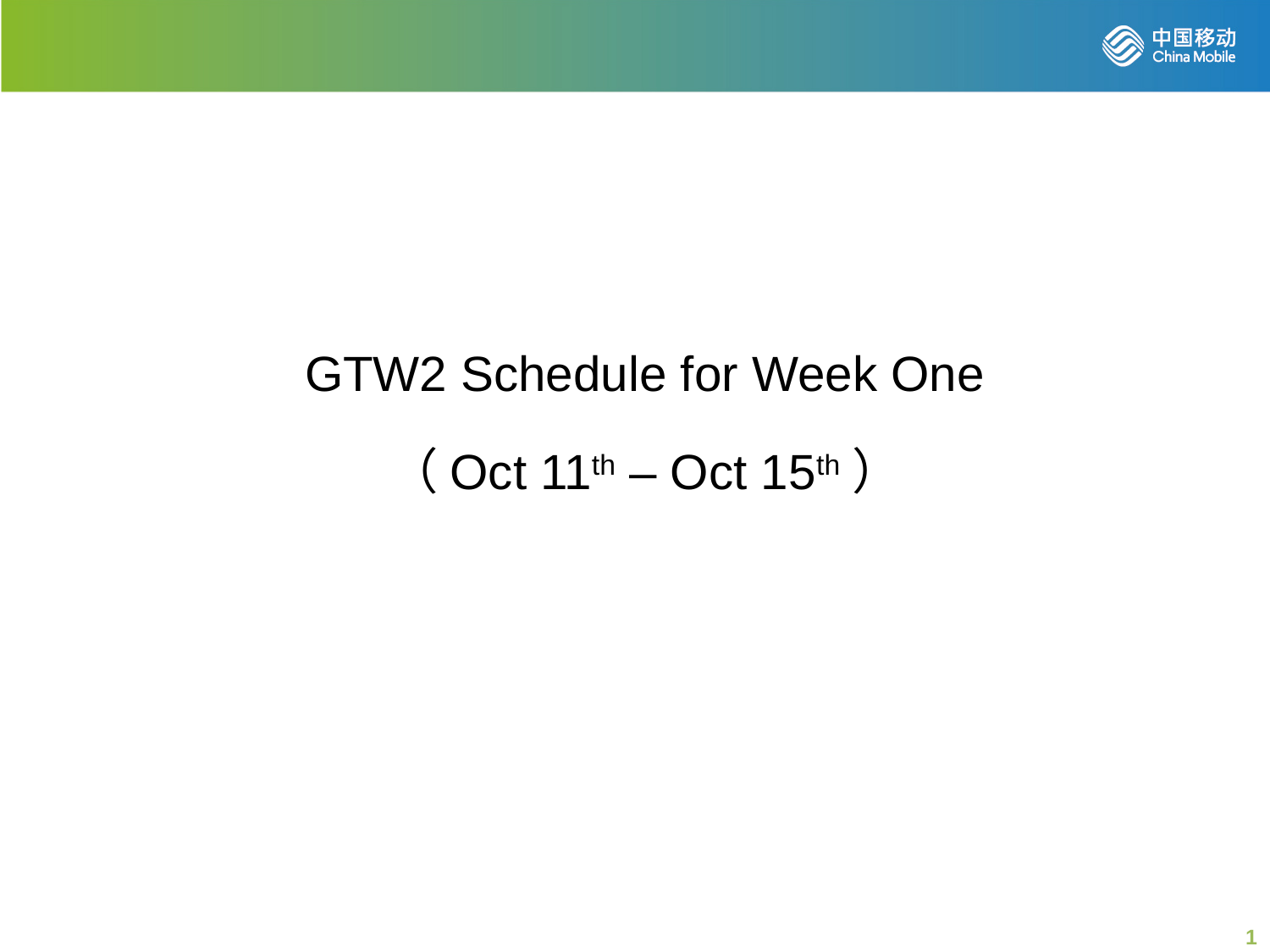

GTW2 Schedule for Week One
（Oct 11th – Oct 15th）